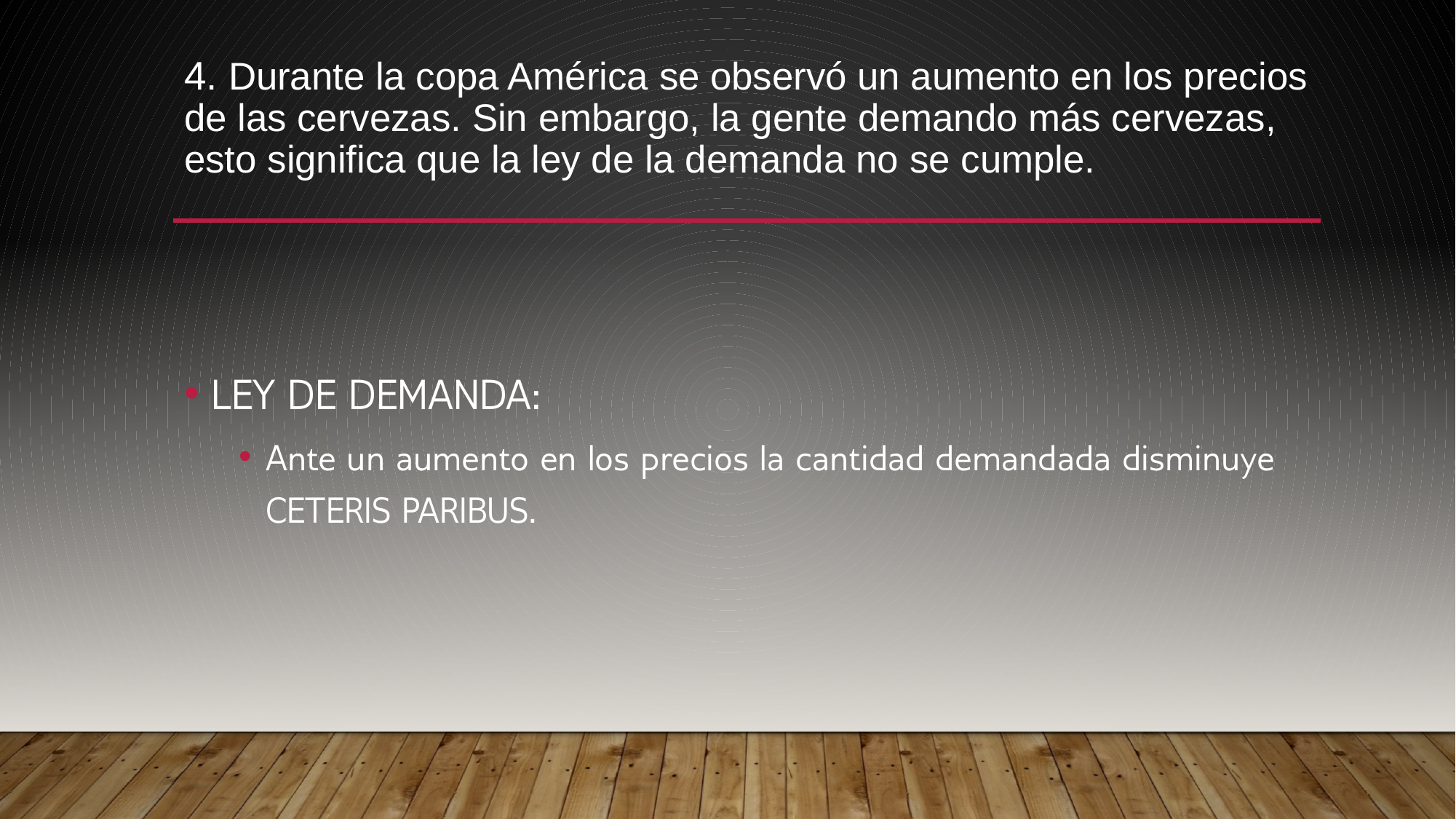

# 4. Durante la copa América se observó un aumento en los precios de las cervezas. Sin embargo, la gente demando más cervezas, esto significa que la ley de la demanda no se cumple.
LEY DE DEMANDA:
Ante un aumento en los precios la cantidad demandada disminuye CETERIS PARIBUS.